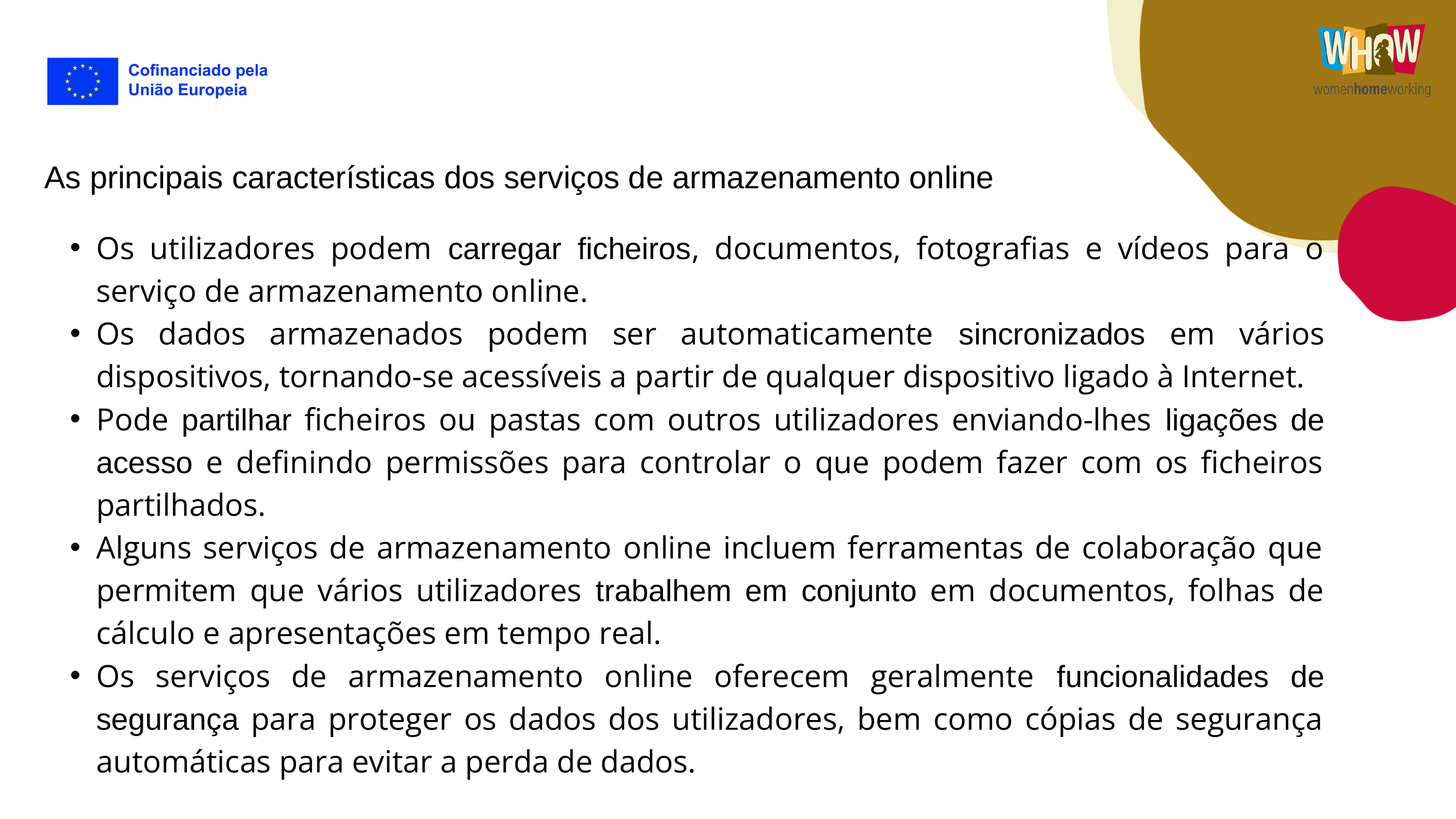

As principais características dos serviços de armazenamento online
Os utilizadores podem carregar ficheiros, documentos, fotografias e vídeos para o serviço de armazenamento online.
Os dados armazenados podem ser automaticamente sincronizados em vários dispositivos, tornando-se acessíveis a partir de qualquer dispositivo ligado à Internet.
Pode partilhar ficheiros ou pastas com outros utilizadores enviando-lhes ligações de acesso e definindo permissões para controlar o que podem fazer com os ficheiros partilhados.
Alguns serviços de armazenamento online incluem ferramentas de colaboração que permitem que vários utilizadores trabalhem em conjunto em documentos, folhas de cálculo e apresentações em tempo real.
Os serviços de armazenamento online oferecem geralmente funcionalidades de segurança para proteger os dados dos utilizadores, bem como cópias de segurança automáticas para evitar a perda de dados.